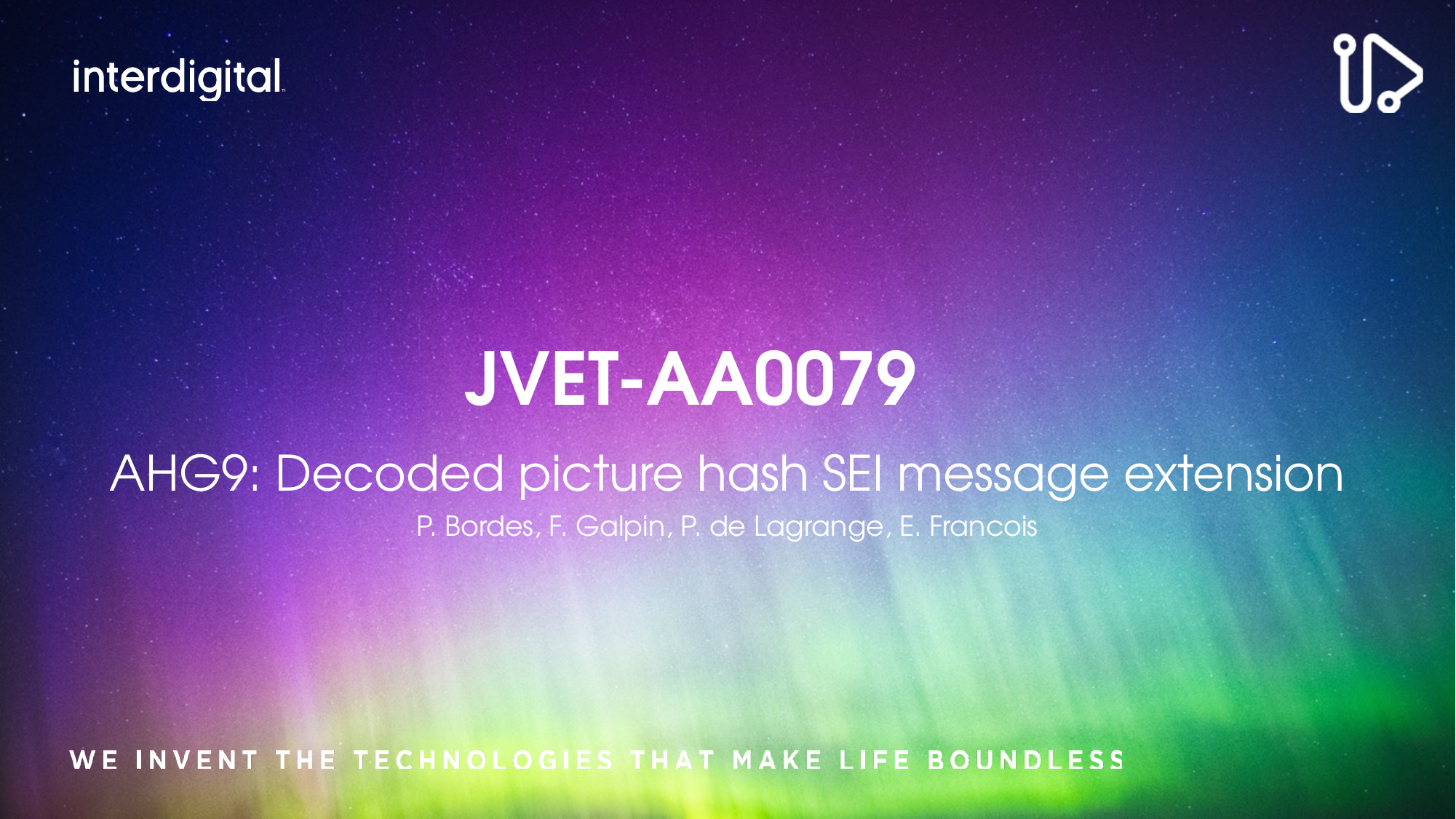

# JVET-AA0079
AHG9: Decoded picture hash SEI message extension
P. Bordes, F. Galpin, P. de Lagrange, E. Francois